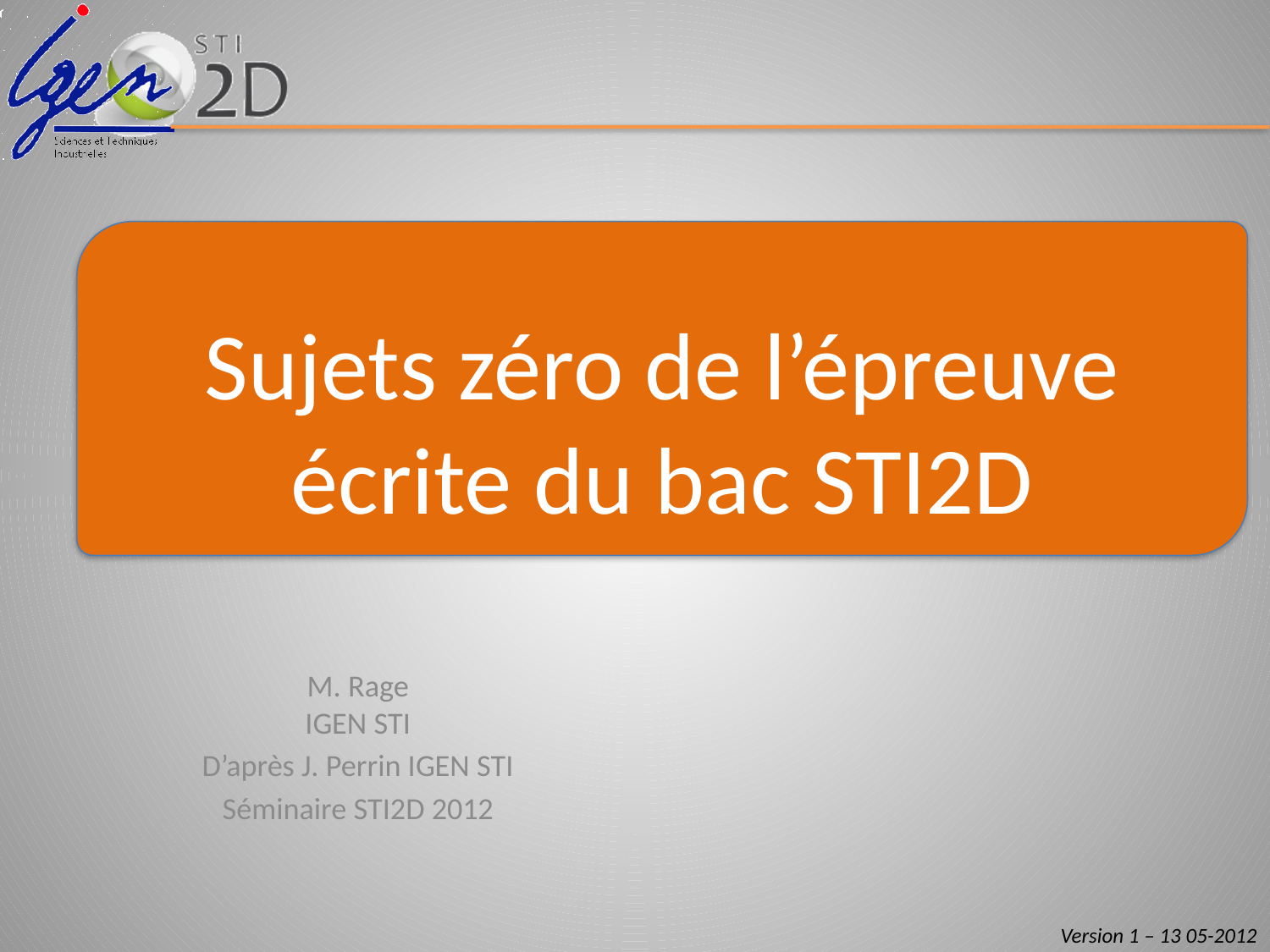

Sujets zéro de l’épreuve écrite du bac STI2D
M. Rage
IGEN STI
D’après J. Perrin IGEN STI
Séminaire STI2D 2012
Version 1 – 13 05-2012